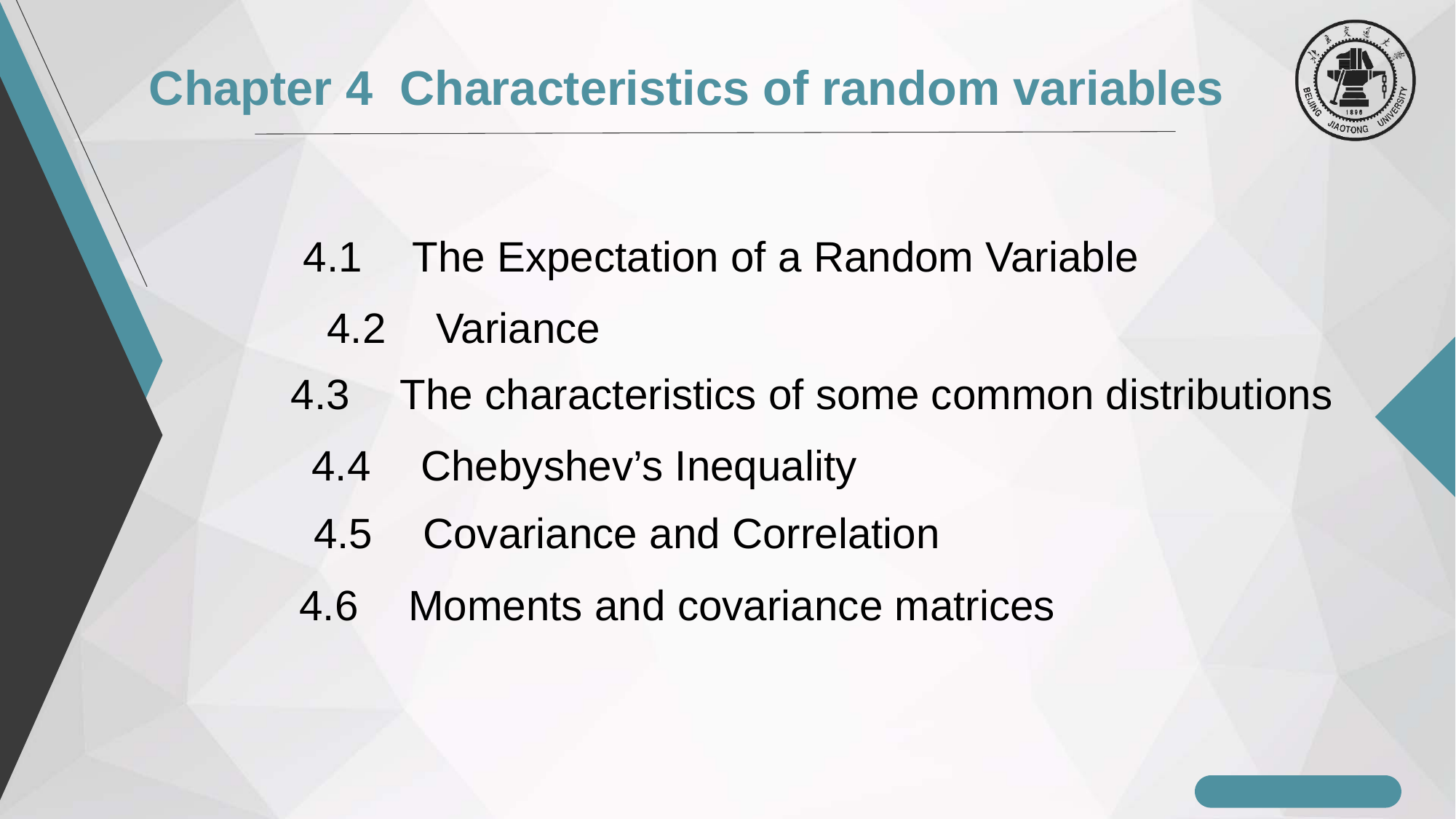

Chapter 4  Characteristics of random variables

4.1	The Expectation of a Random Variable

4.2	Variance

4.3	The characteristics of some common distributions
4.4	Chebyshev’s Inequality
4.5	Covariance and Correlation
4.6	Moments and covariance matrices